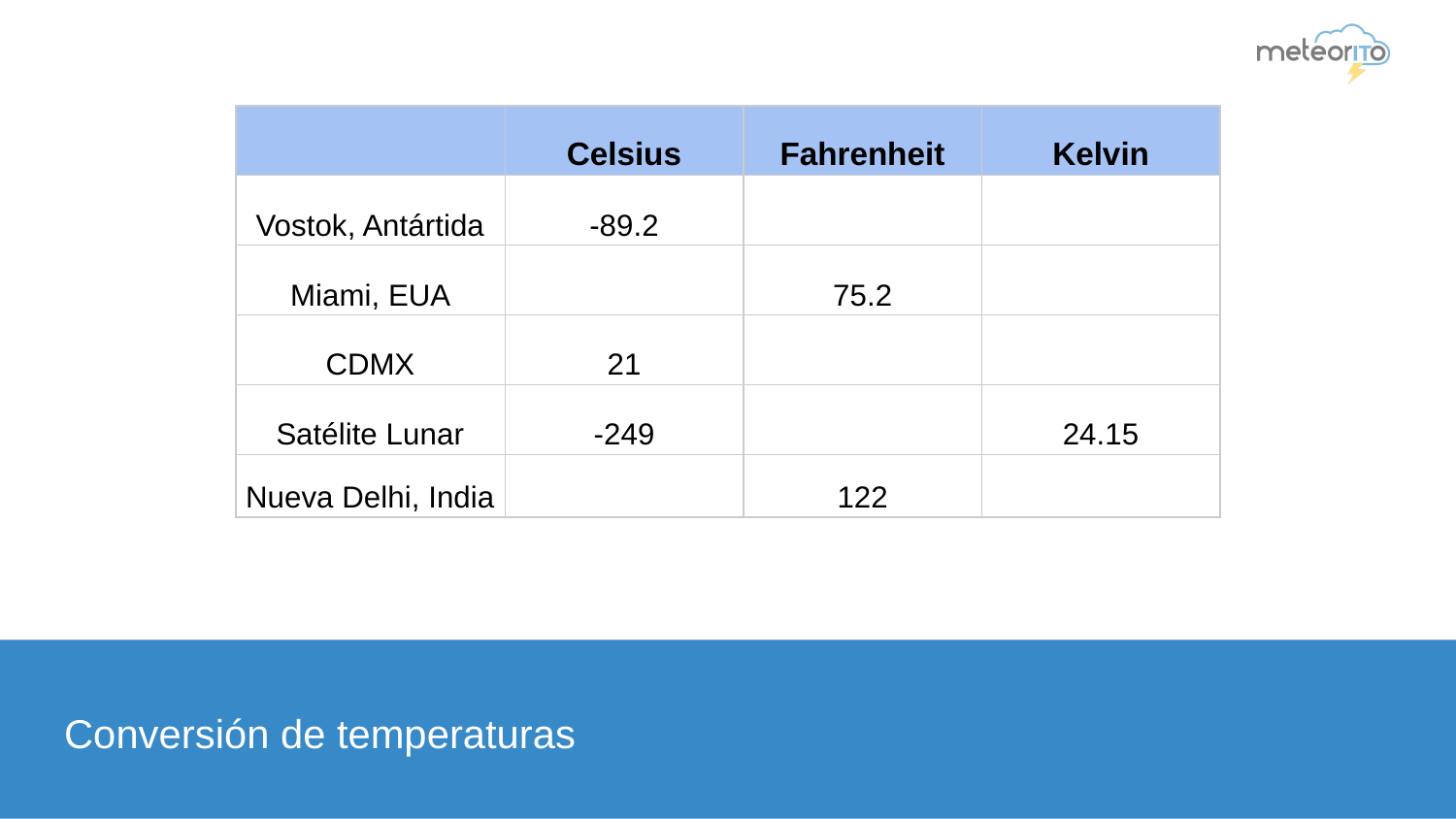

|  | Celsius | Fahrenheit | Kelvin |
| --- | --- | --- | --- |
| Vostok, Antártida | -89.2 |  |  |
| Miami, EUA |  | 75.2 |  |
| CDMX | 21 |  |  |
| Satélite Lunar | -249 |  | 24.15 |
| Nueva Delhi, India |  | 122 |  |
Conversión de temperaturas